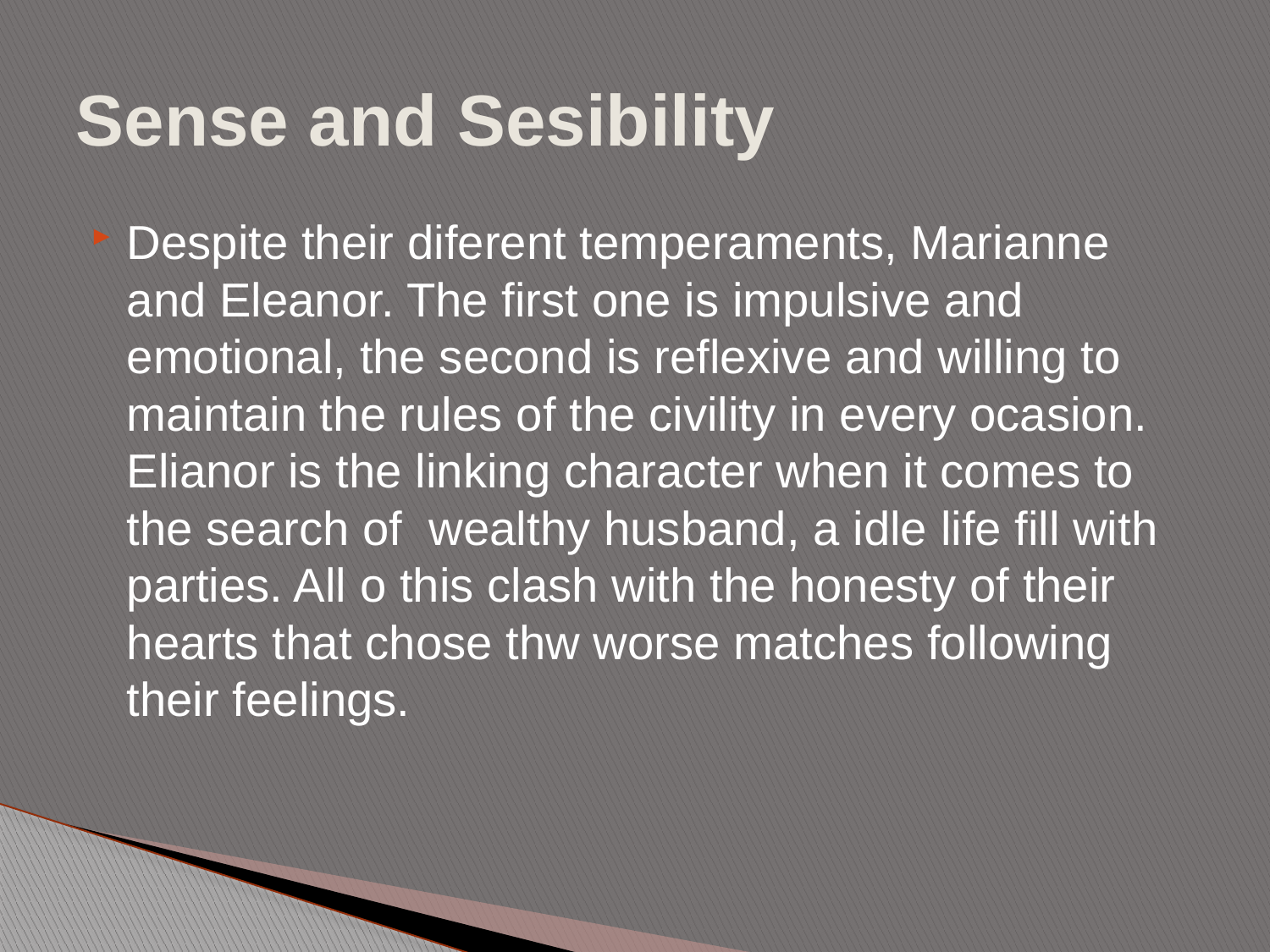

# Sense and Sesibility
Despite their diferent temperaments, Marianne and Eleanor. The first one is impulsive and emotional, the second is reflexive and willing to maintain the rules of the civility in every ocasion. Elianor is the linking character when it comes to the search of  wealthy husband, a idle life fill with parties. All o this clash with the honesty of their hearts that chose thw worse matches following their feelings.